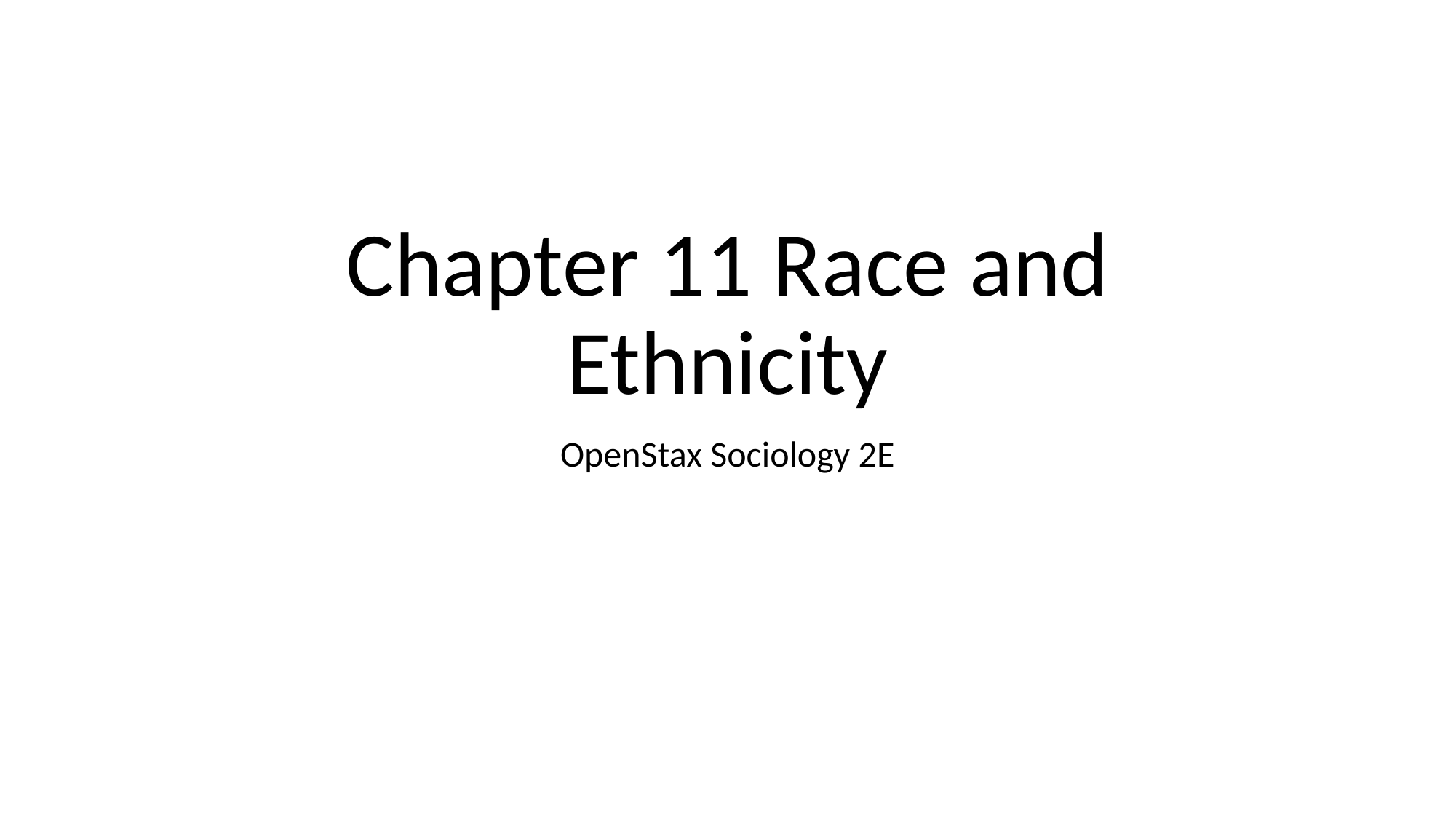

# Chapter 11 Race and Ethnicity
OpenStax Sociology 2E